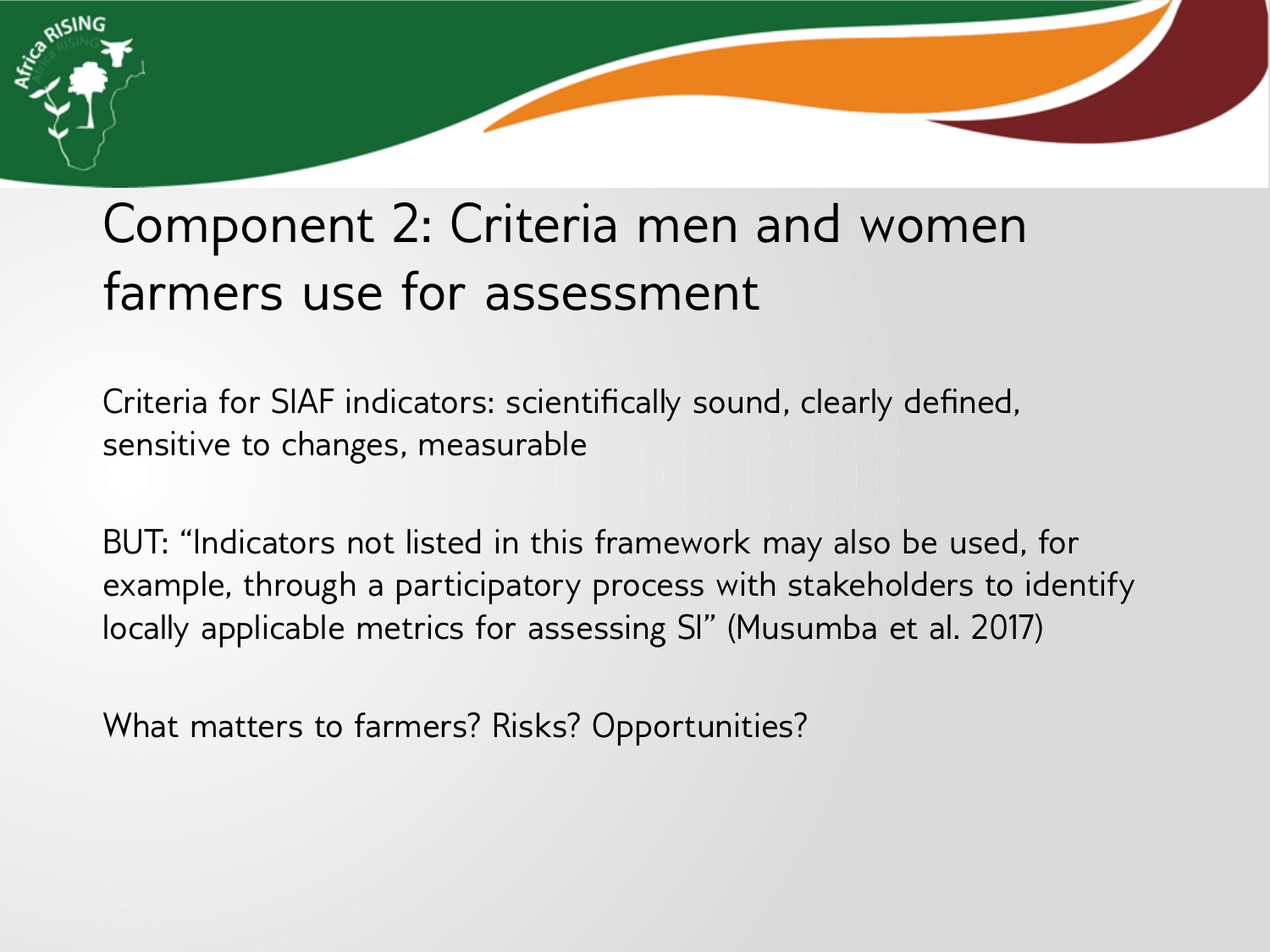

Component 2: Criteria men and women farmers use for assessment

Criteria for SIAF indicators: scientifically sound, clearly defined, sensitive to changes, measurable

BUT: “Indicators not listed in this framework may also be used, for example, through a participatory process with stakeholders to identify locally applicable metrics for assessing SI” (Musumba et al. 2017)

What matters to farmers? Risks? Opportunities?